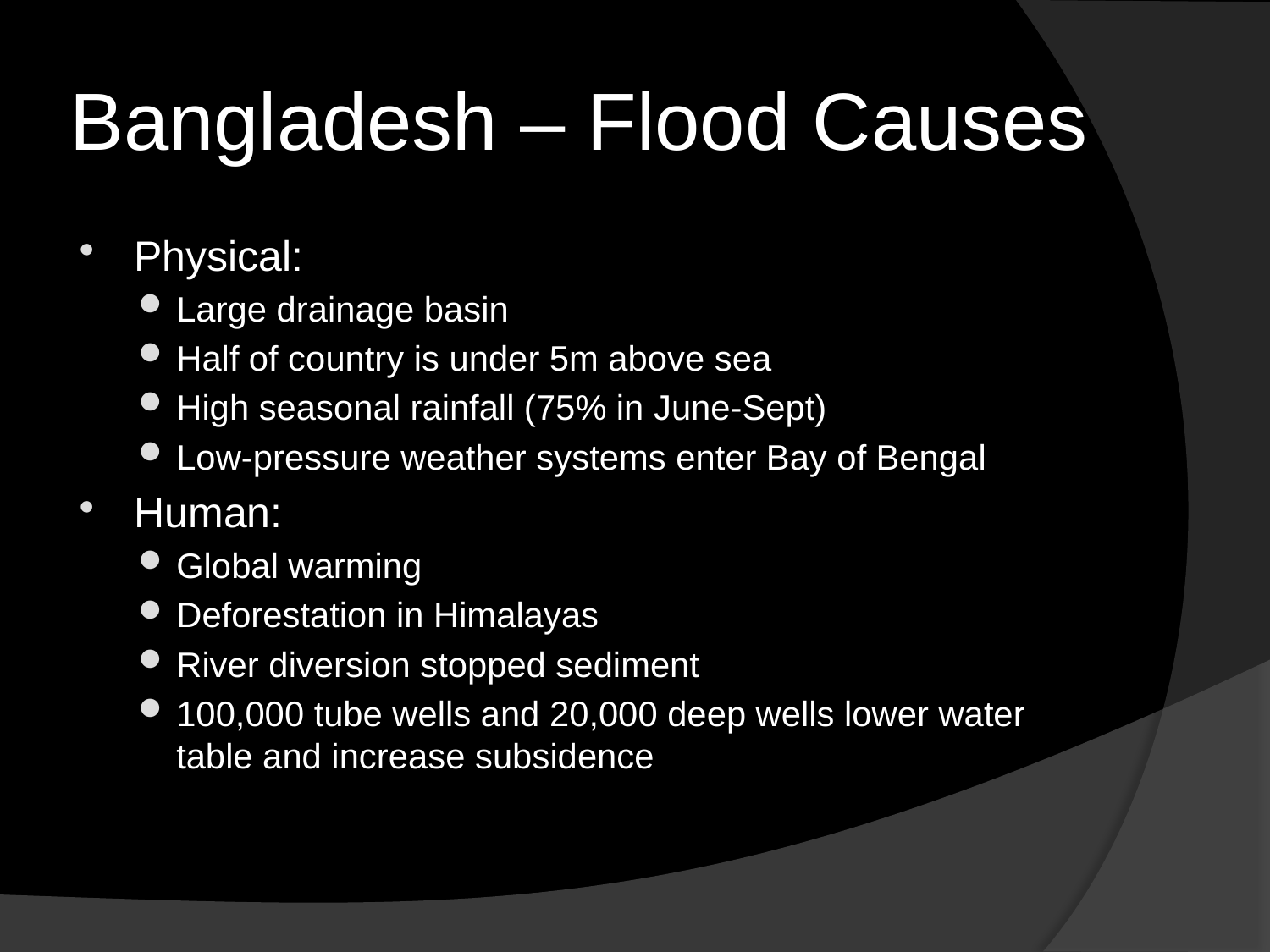

# Bangladesh – Flood Causes
Physical:
Large drainage basin
Half of country is under 5m above sea
High seasonal rainfall (75% in June-Sept)
Low-pressure weather systems enter Bay of Bengal
Human:
Global warming
Deforestation in Himalayas
River diversion stopped sediment
100,000 tube wells and 20,000 deep wells lower water table and increase subsidence